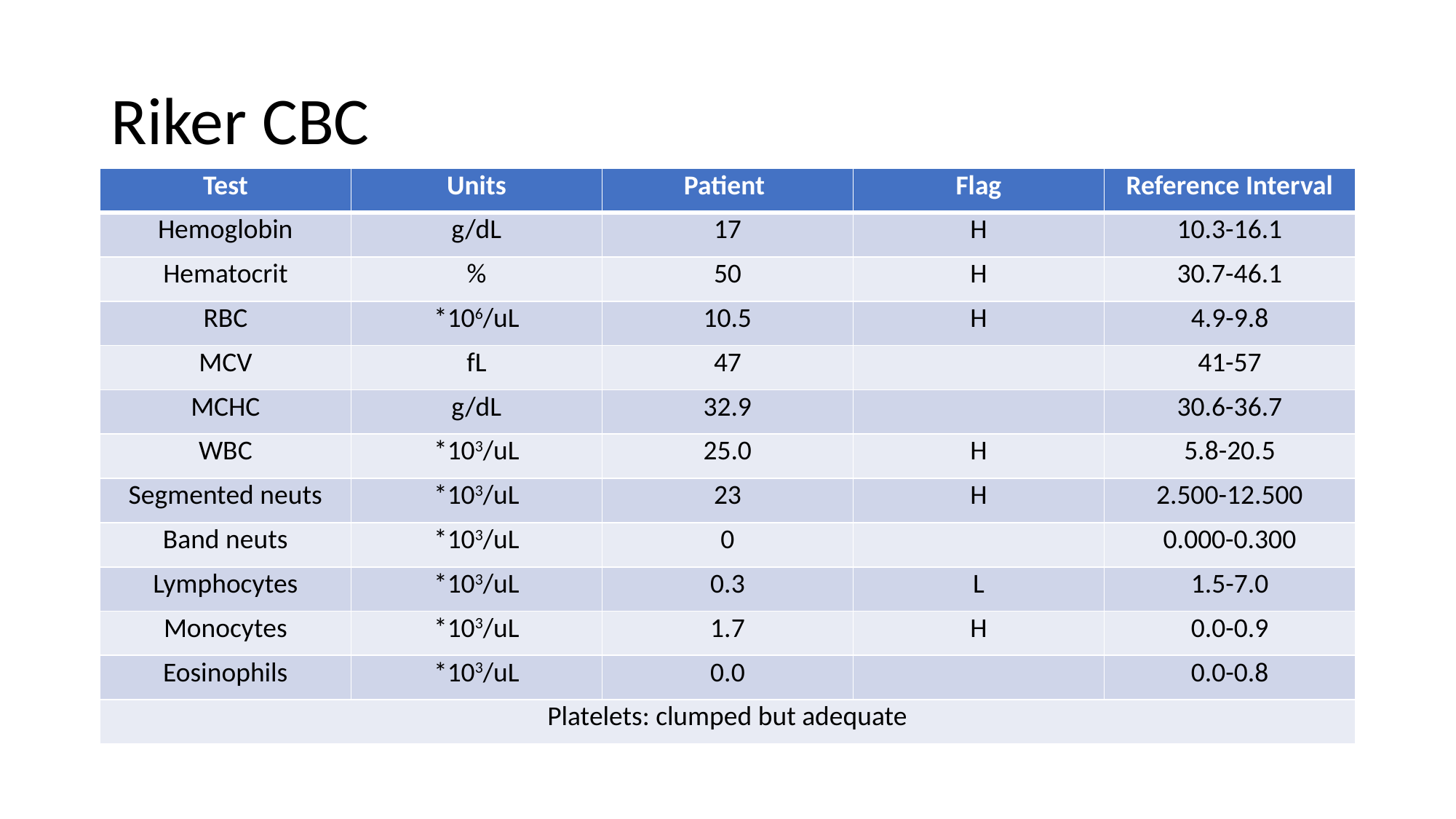

# Riker CBC
| Test | Units | Patient | Flag | Reference Interval |
| --- | --- | --- | --- | --- |
| Hemoglobin | g/dL | 17 | H | 10.3-16.1 |
| Hematocrit | % | 50 | H | 30.7-46.1 |
| RBC | \*106/uL | 10.5 | H | 4.9-9.8 |
| MCV | fL | 47 |  | 41-57 |
| MCHC | g/dL | 32.9 |  | 30.6-36.7 |
| WBC | \*103/uL | 25.0 | H | 5.8-20.5 |
| Segmented neuts | \*103/uL | 23 | H | 2.500-12.500 |
| Band neuts | \*103/uL | 0 |  | 0.000-0.300 |
| Lymphocytes | \*103/uL | 0.3 | L | 1.5-7.0 |
| Monocytes | \*103/uL | 1.7 | H | 0.0-0.9 |
| Eosinophils | \*103/uL | 0.0 |  | 0.0-0.8 |
| Platelets: clumped but adequate |  |  |  |  |